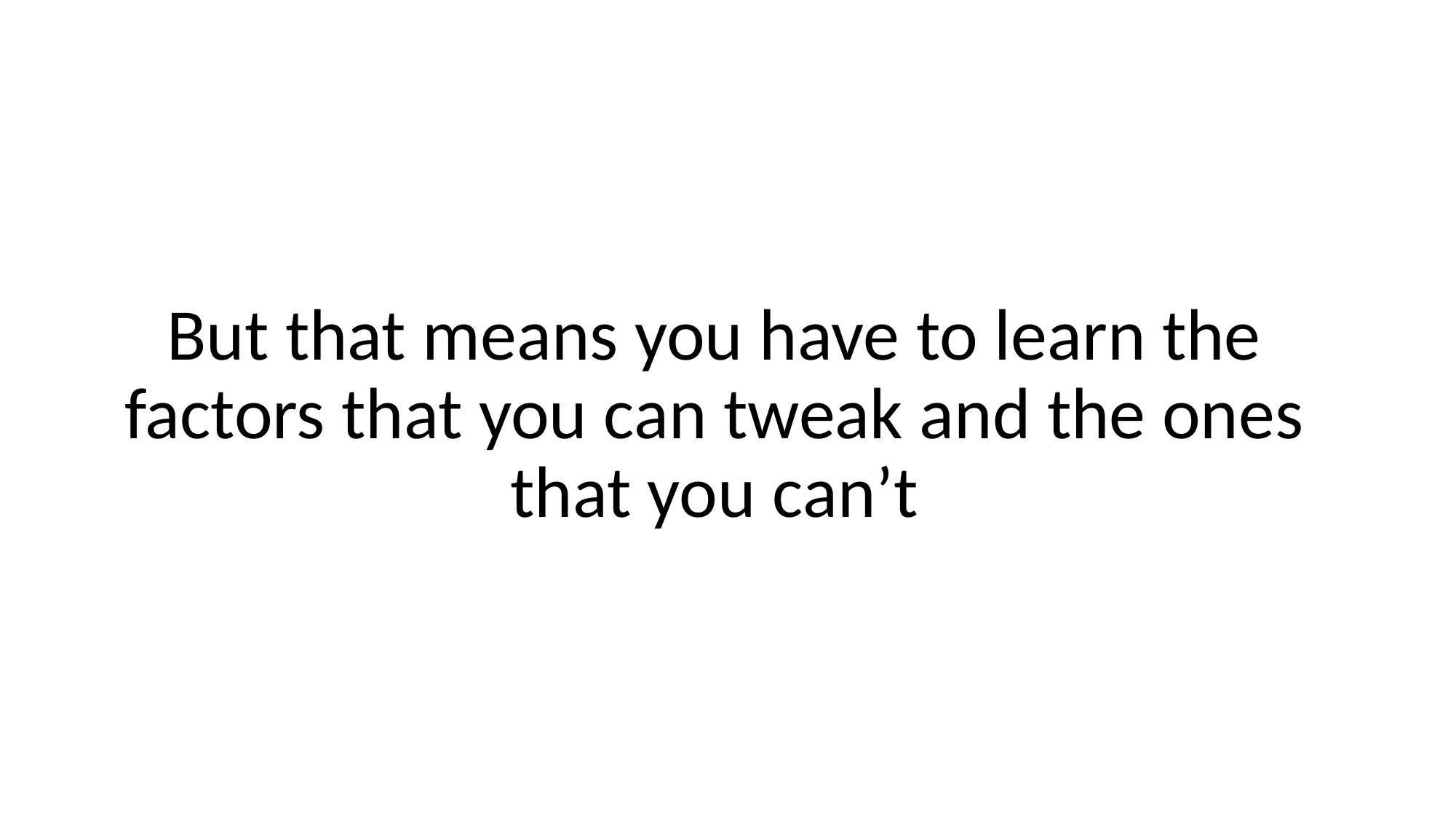

But that means you have to learn the factors that you can tweak and the ones that you can’t